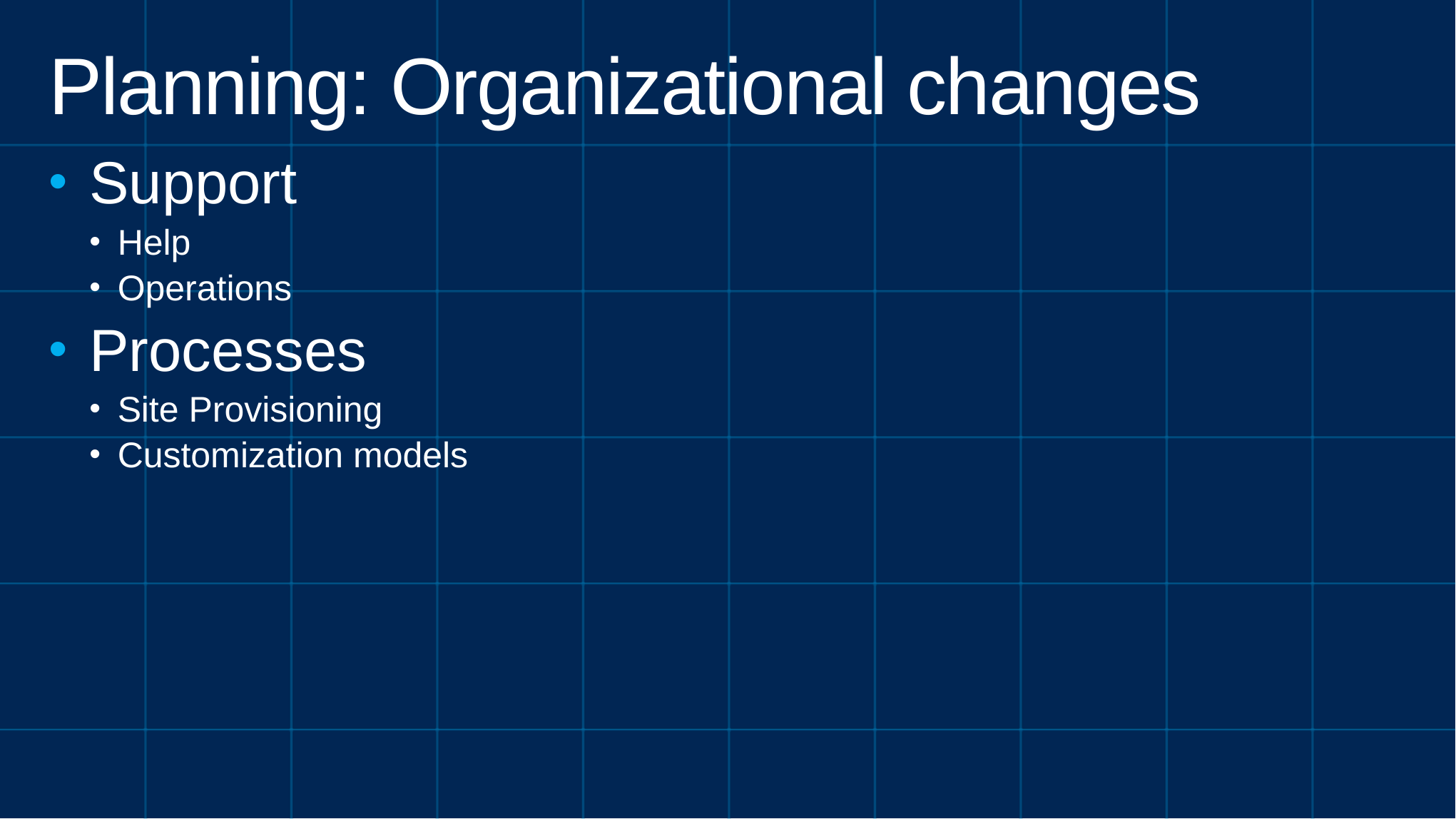

# Planning: Organizational changes
Support
Help
Operations
Processes
Site Provisioning
Customization models